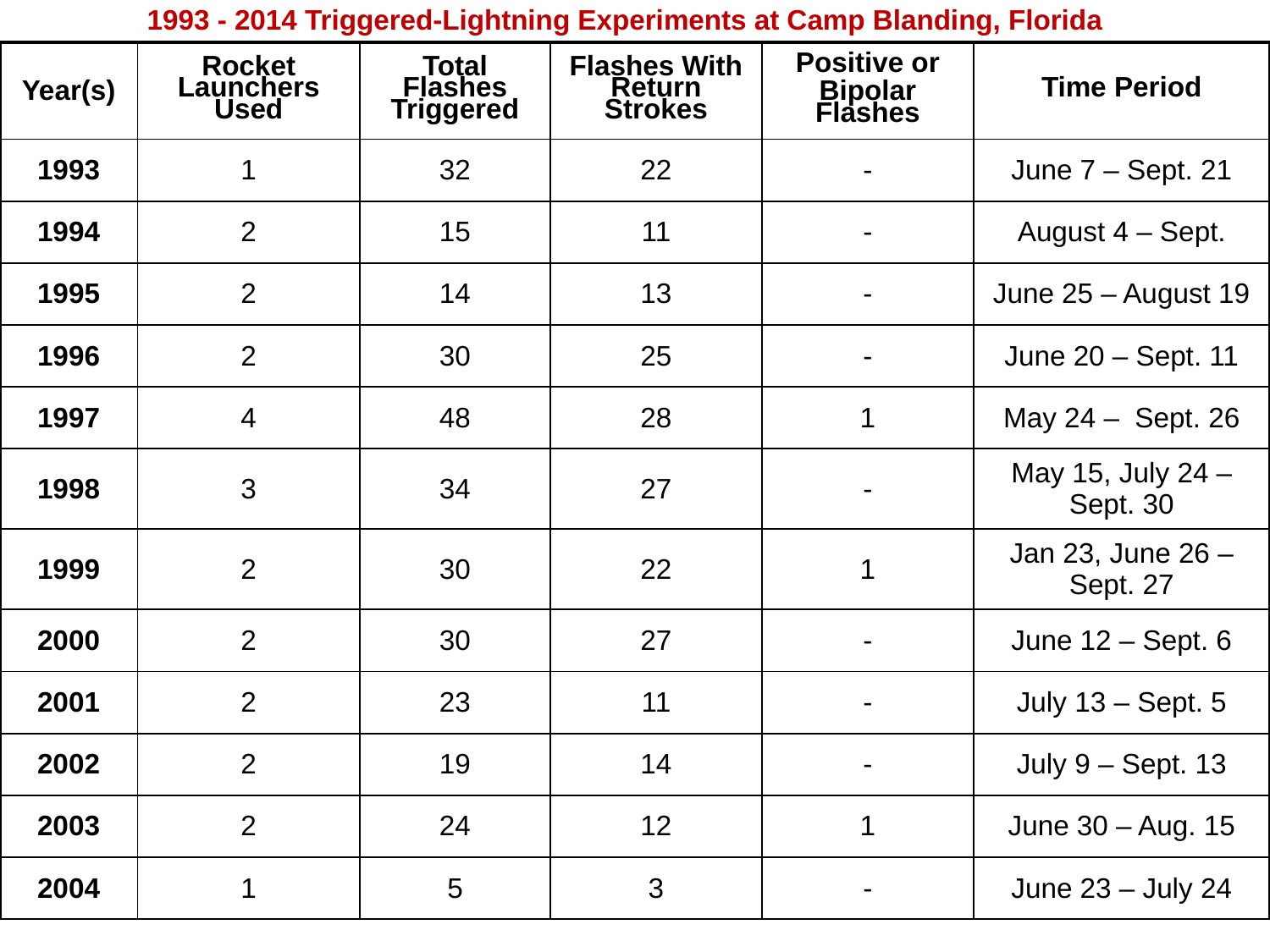

1993 - 2014 Triggered-Lightning Experiments at Camp Blanding, Florida
| Year(s) | Rocket Launchers Used | Total Flashes Triggered | Flashes With Return Strokes | Positive or Bipolar Flashes | Time Period |
| --- | --- | --- | --- | --- | --- |
| 1993 | 1 | 32 | 22 | - | June 7 – Sept. 21 |
| 1994 | 2 | 15 | 11 | - | August 4 – Sept. |
| 1995 | 2 | 14 | 13 | - | June 25 – August 19 |
| 1996 | 2 | 30 | 25 | - | June 20 – Sept. 11 |
| 1997 | 4 | 48 | 28 | 1 | May 24 – Sept. 26 |
| 1998 | 3 | 34 | 27 | - | May 15, July 24 – Sept. 30 |
| 1999 | 2 | 30 | 22 | 1 | Jan 23, June 26 – Sept. 27 |
| 2000 | 2 | 30 | 27 | - | June 12 – Sept. 6 |
| 2001 | 2 | 23 | 11 | - | July 13 – Sept. 5 |
| 2002 | 2 | 19 | 14 | - | July 9 – Sept. 13 |
| 2003 | 2 | 24 | 12 | 1 | June 30 – Aug. 15 |
| 2004 | 1 | 5 | 3 | - | June 23 – July 24 |